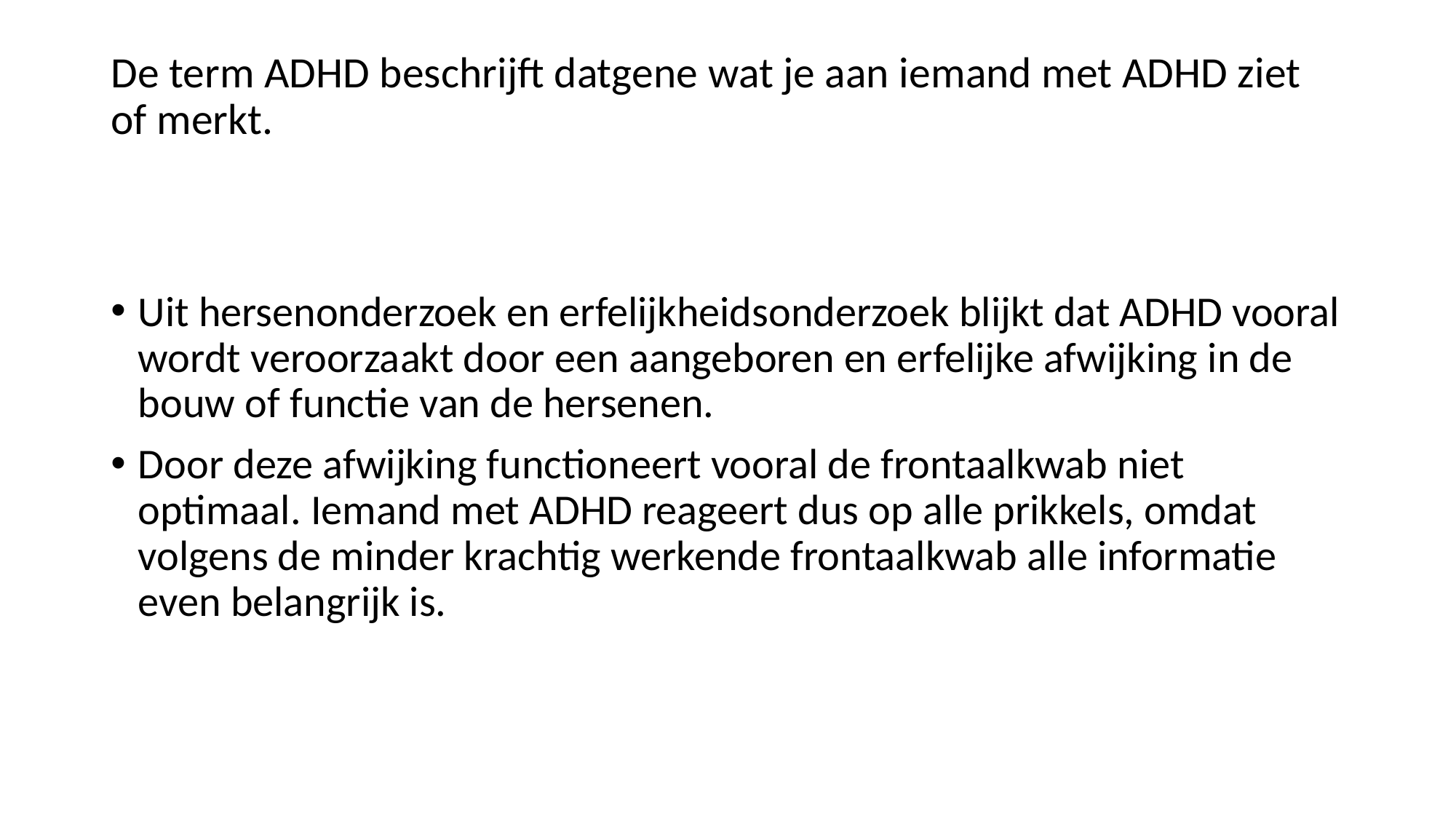

# De term ADHD beschrijft datgene wat je aan iemand met ADHD ziet of merkt.

Uit hersenonderzoek en erfelijkheidsonderzoek blijkt dat ADHD vooral wordt veroorzaakt door een aangeboren en erfelijke afwijking in de bouw of functie van de hersenen.
Door deze afwijking functioneert vooral de frontaalkwab niet optimaal. Iemand met ADHD reageert dus op alle prikkels, omdat volgens de minder krachtig werkende frontaalkwab alle informatie even belangrijk is.